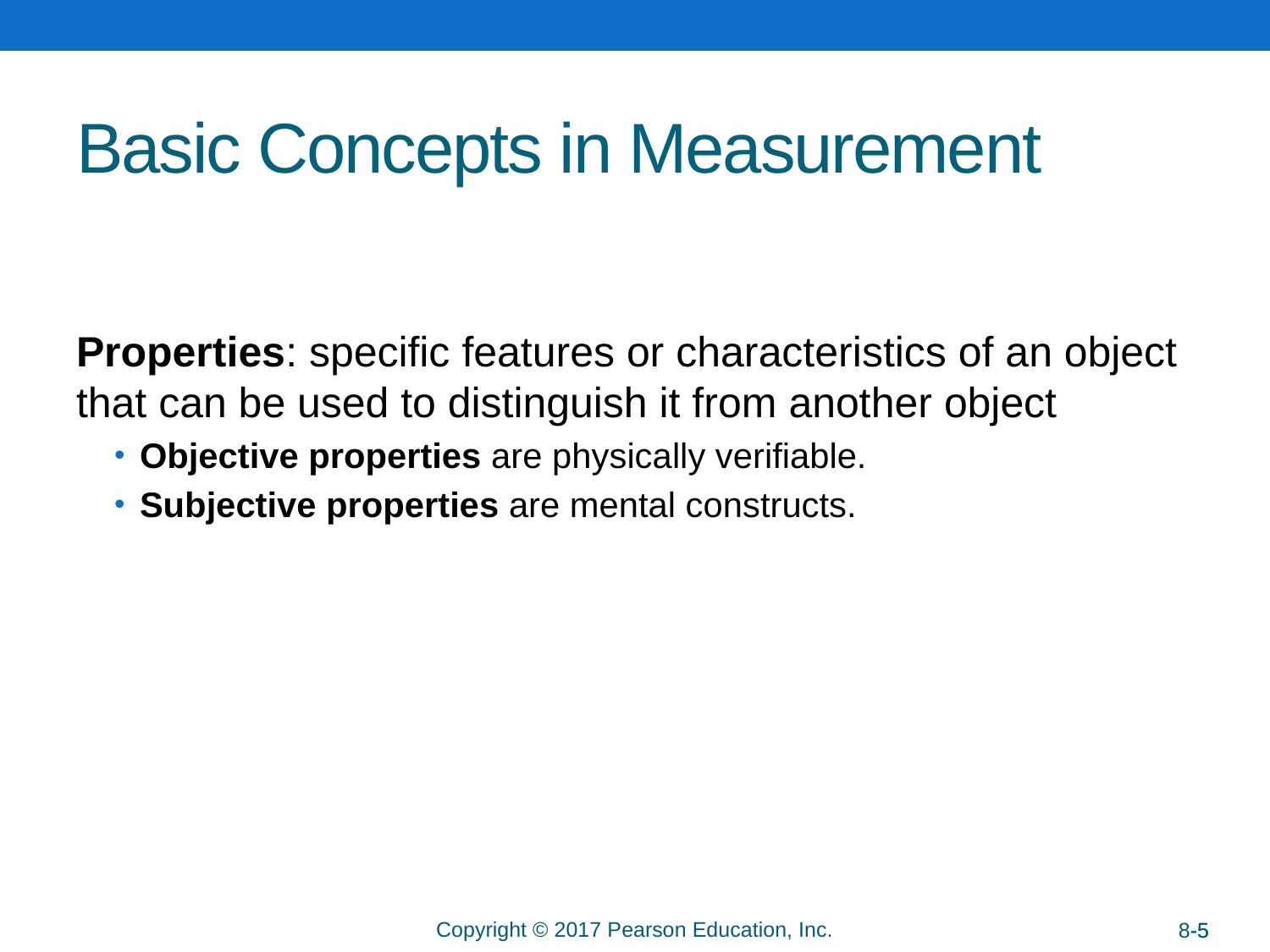

# Basic Concepts in Measurement
Properties: specific features or characteristics of an object that can be used to distinguish it from another object
Objective properties are physically verifiable.
Subjective properties are mental constructs.